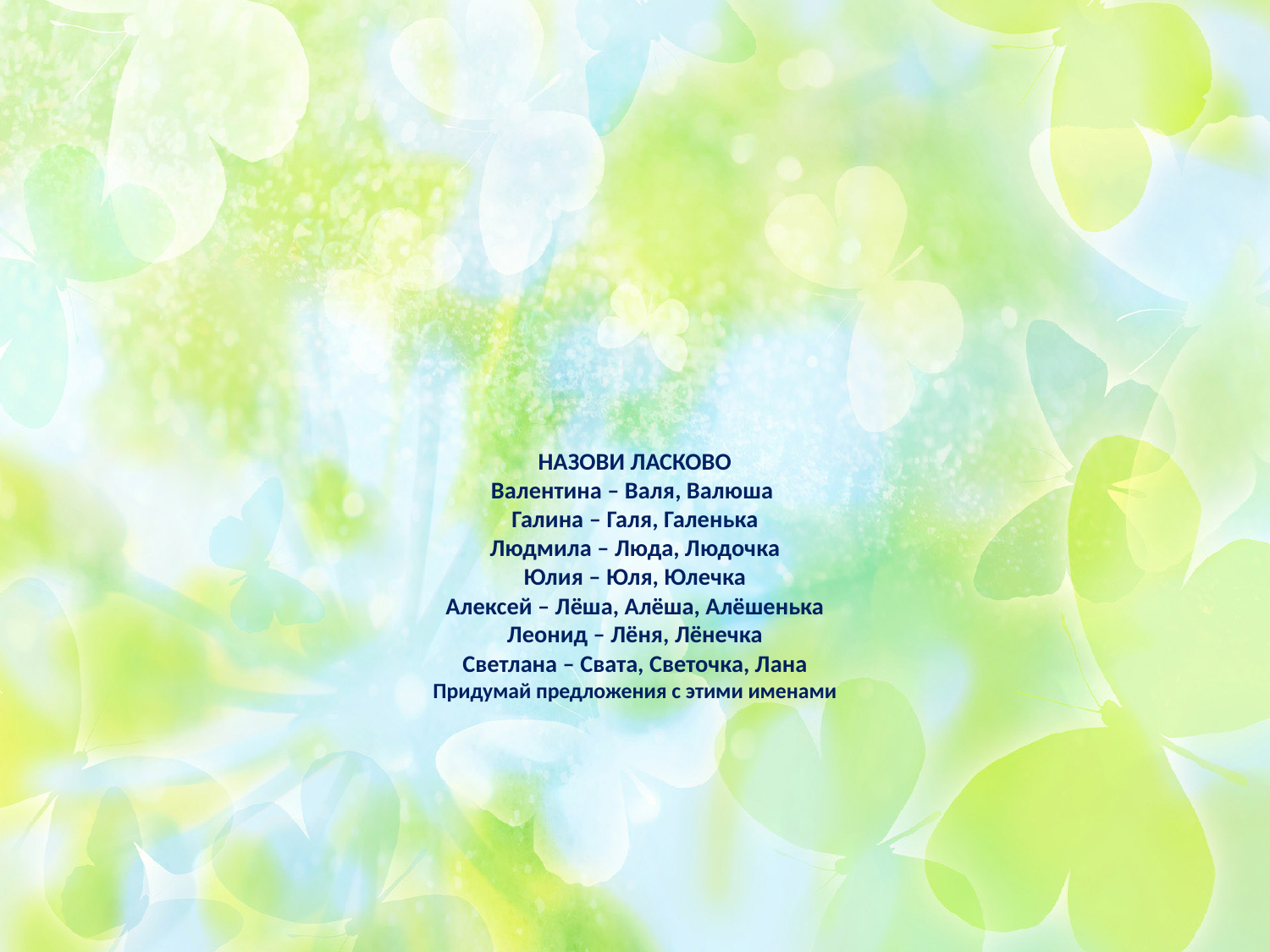

# НАЗОВИ ЛАСКОВО Валентина – Валя, Валюша Галина – Галя, Галенька Людмила – Люда, Людочка Юлия – Юля, Юлечка Алексей – Лёша, Алёша, Алёшенька Леонид – Лёня, Лёнечка Светлана – Свата, Светочка, Лана Придумай предложения с этими именами